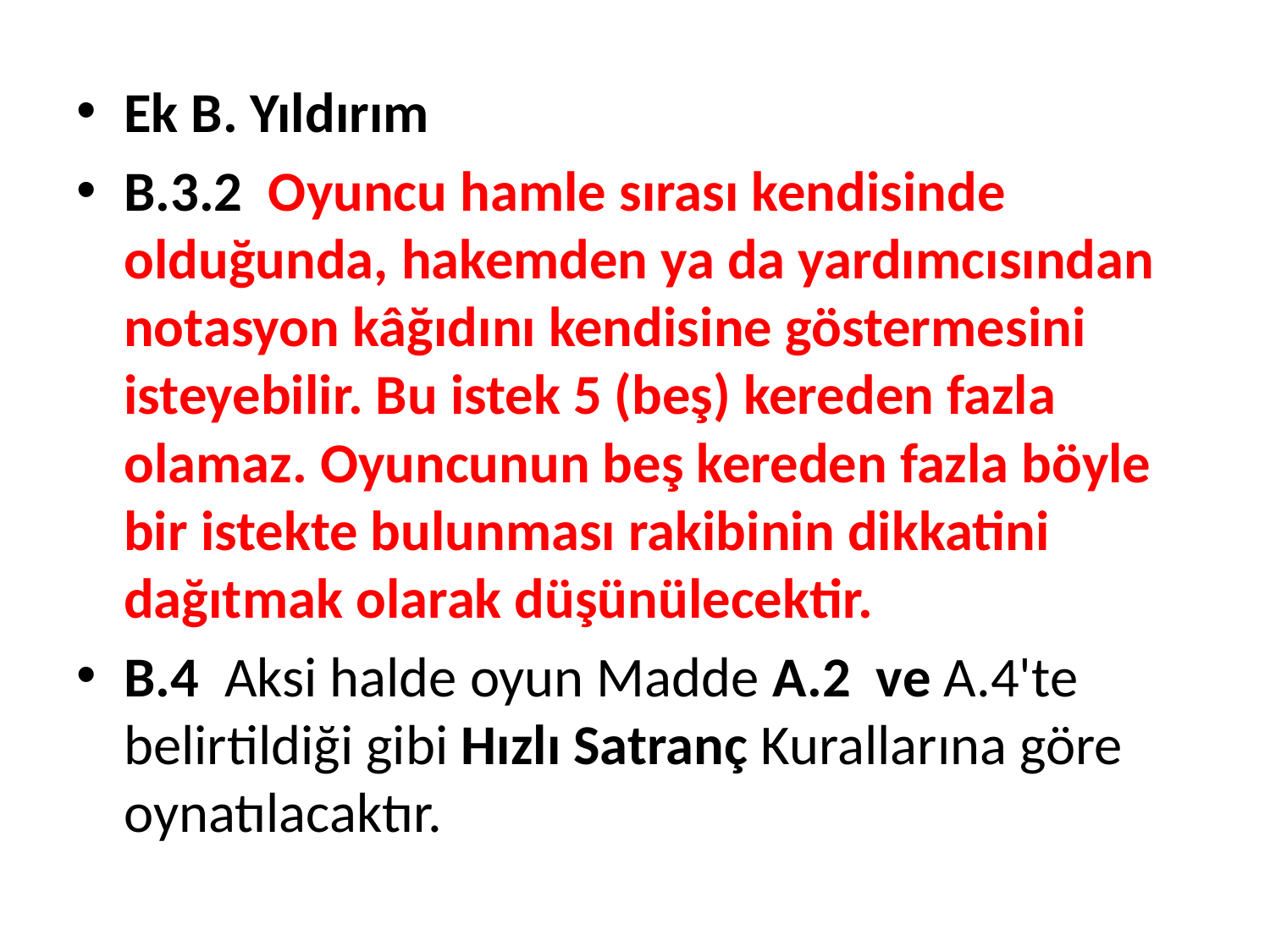

Ek B. Yıldırım
B.3.2  Oyuncu hamle sırası kendisinde olduğunda, hakemden ya da yardımcısından notasyon kâğıdını kendisine göstermesini isteyebilir. Bu istek 5 (beş) kereden fazla olamaz. Oyuncunun beş kereden fazla böyle bir istekte bulunması rakibinin dikkatini dağıtmak olarak düşünülecektir.
B.4  Aksi halde oyun Madde A.2  ve A.4'te belirtildiği gibi Hızlı Satranç Kurallarına göre oynatılacaktır.